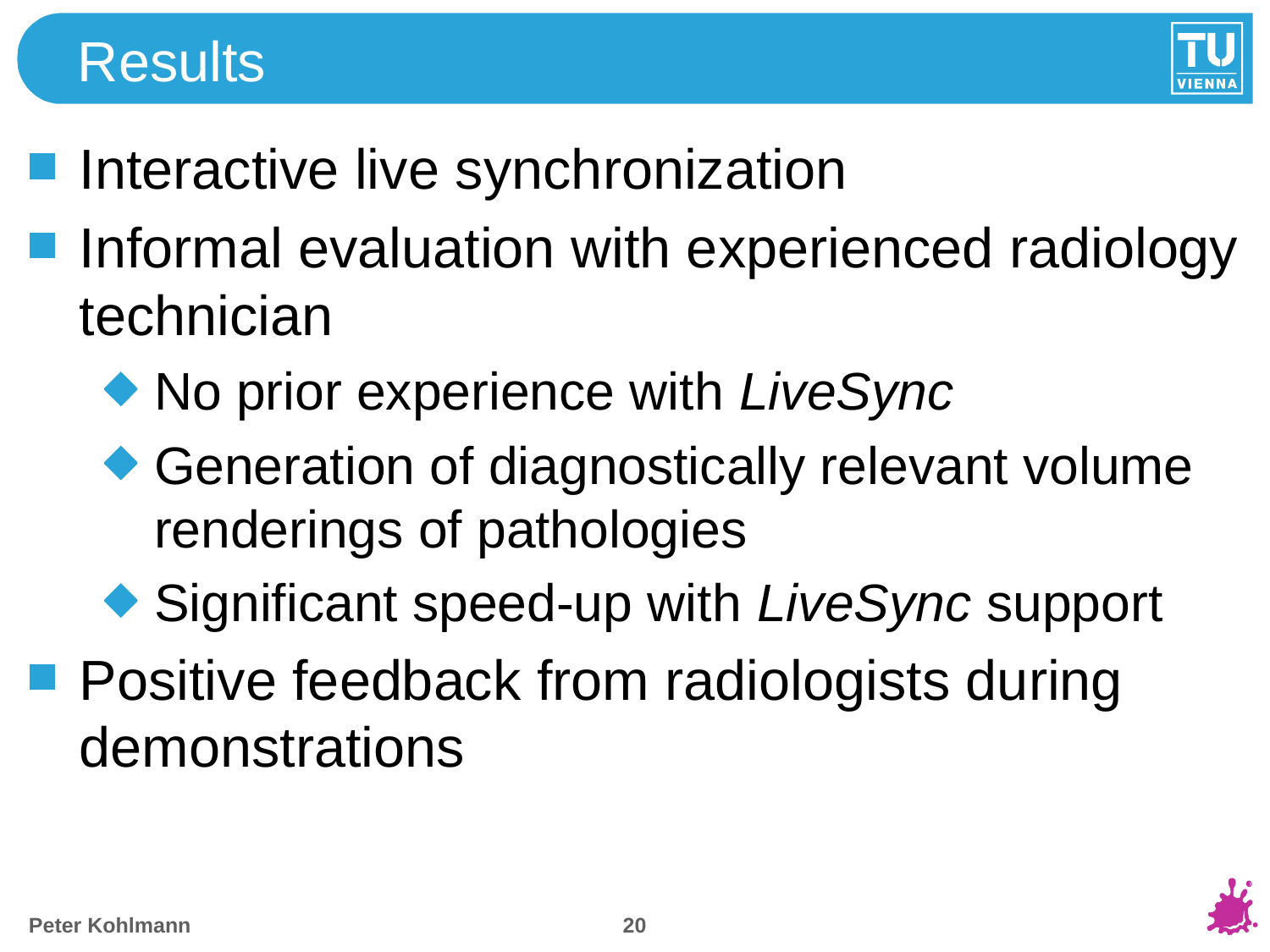

# Results
Interactive live synchronization
Informal evaluation with experienced radiology technician
No prior experience with LiveSync
Generation of diagnostically relevant volume renderings of pathologies
Significant speed-up with LiveSync support
Positive feedback from radiologists during demonstrations
20
Peter Kohlmann